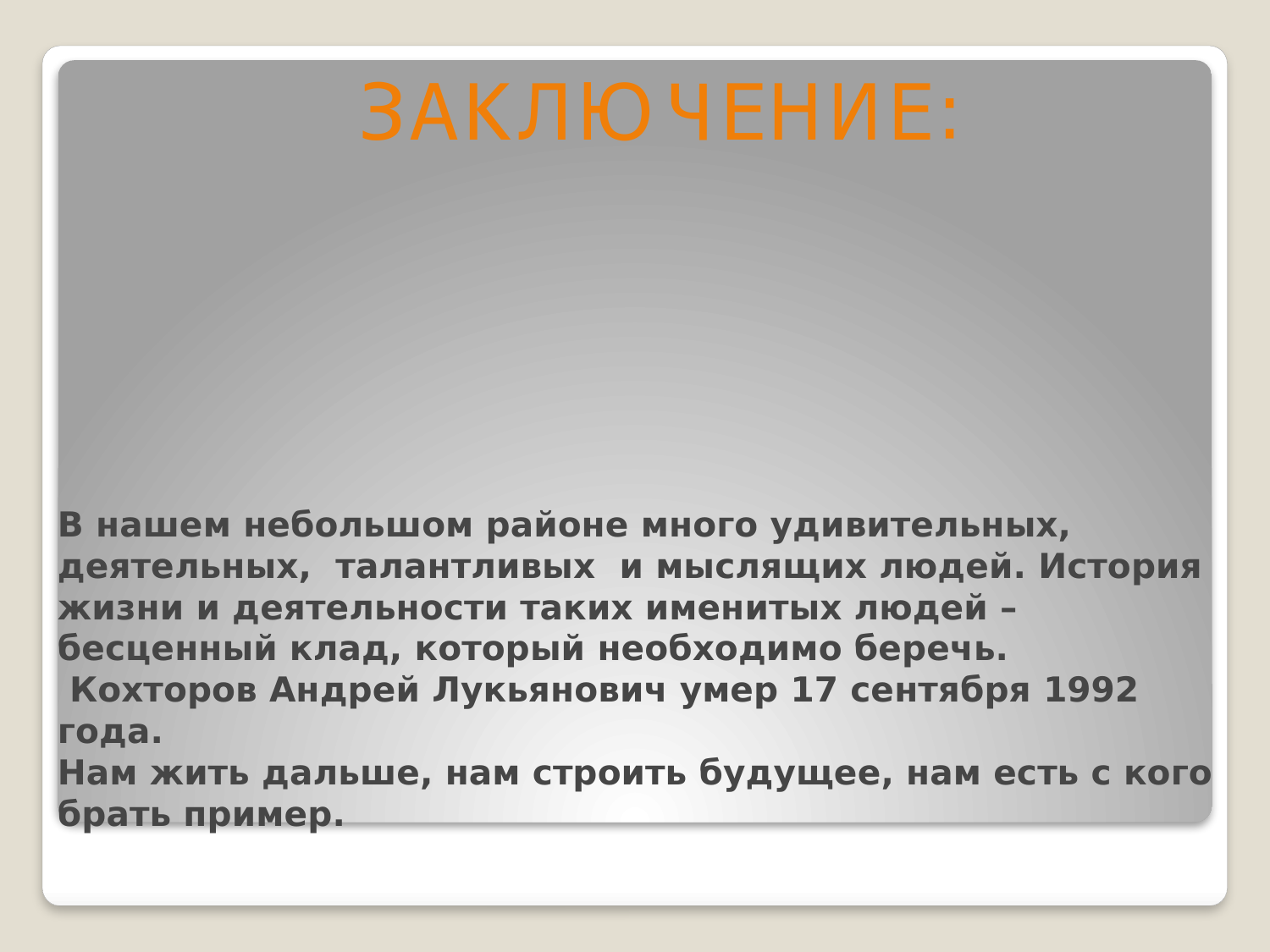

ЗАКЛЮЧЕНИЕ:

# В нашем небольшом районе много удивительных, деятельных,  талантливых  и мыслящих людей. История жизни и деятельности таких именитых людей – бесценный клад, который необходимо беречь. Кохторов Андрей Лукьянович умер 17 сентября 1992 года. Нам жить дальше, нам строить будущее, нам есть с кого брать пример.